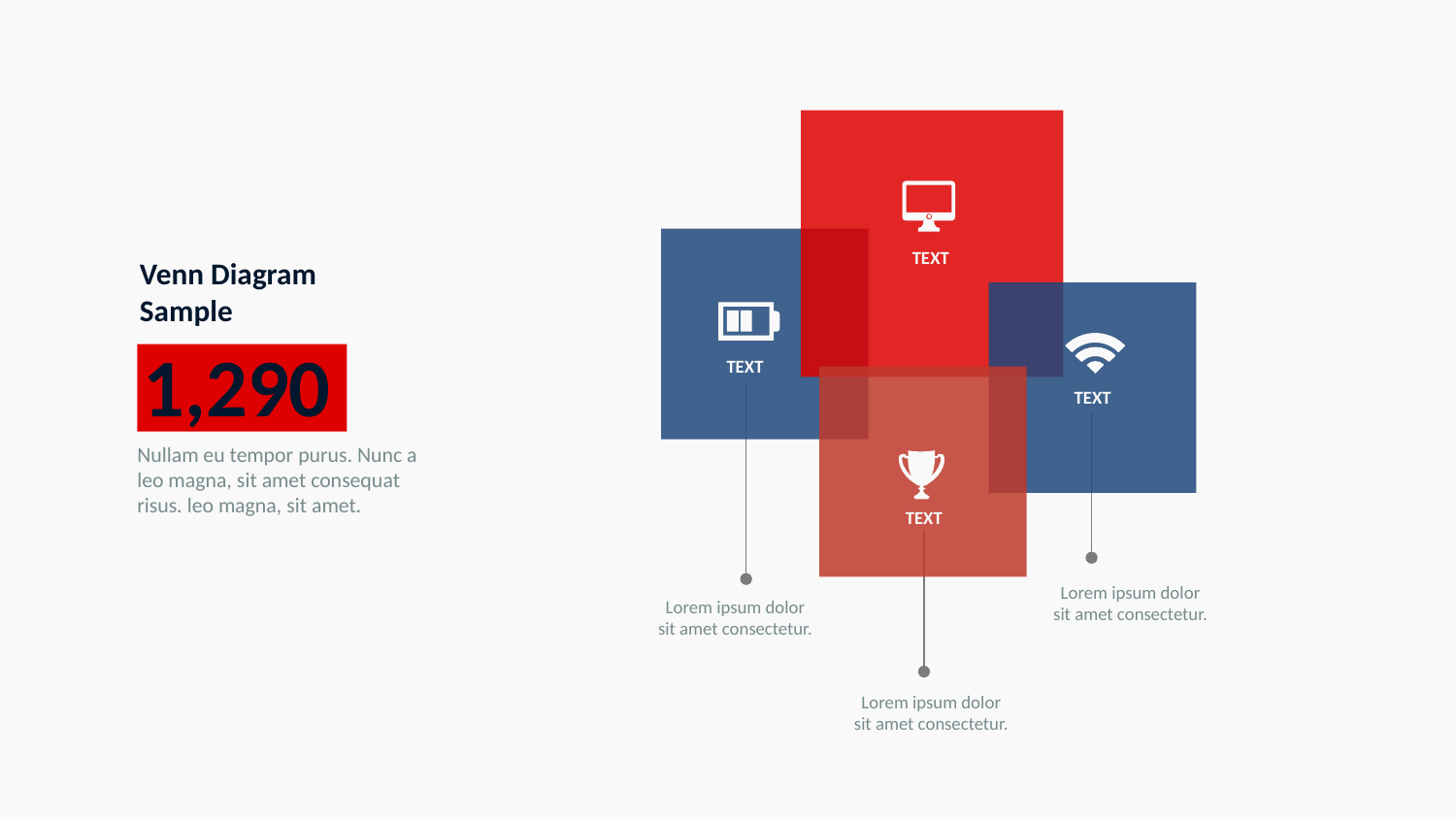

Venn Diagram Sample
TEXT

1,290

TEXT

TEXT
Nullam eu tempor purus. Nunc a leo magna, sit amet consequat risus. leo magna, sit amet.

TEXT
Lorem ipsum dolor sit amet consectetur.
Lorem ipsum dolor sit amet consectetur.
Lorem ipsum dolor sit amet consectetur.